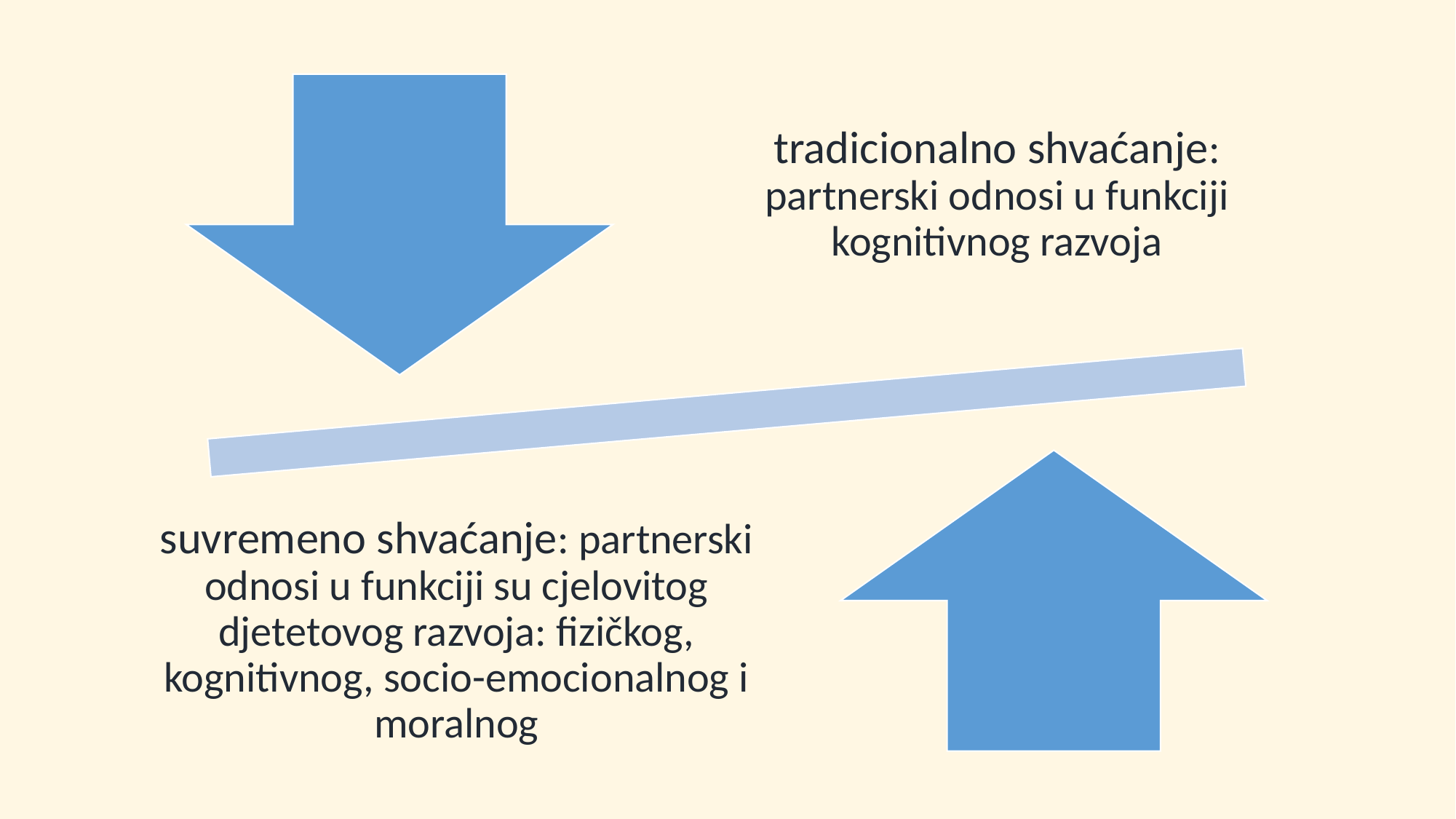

tradicionalno shvaćanje: partnerski odnosi u funkciji kognitivnog razvoja
suvremeno shvaćanje: partnerski odnosi u funkciji su cjelovitog djetetovog razvoja: fizičkog, kognitivnog, socio-emocionalnog i moralnog